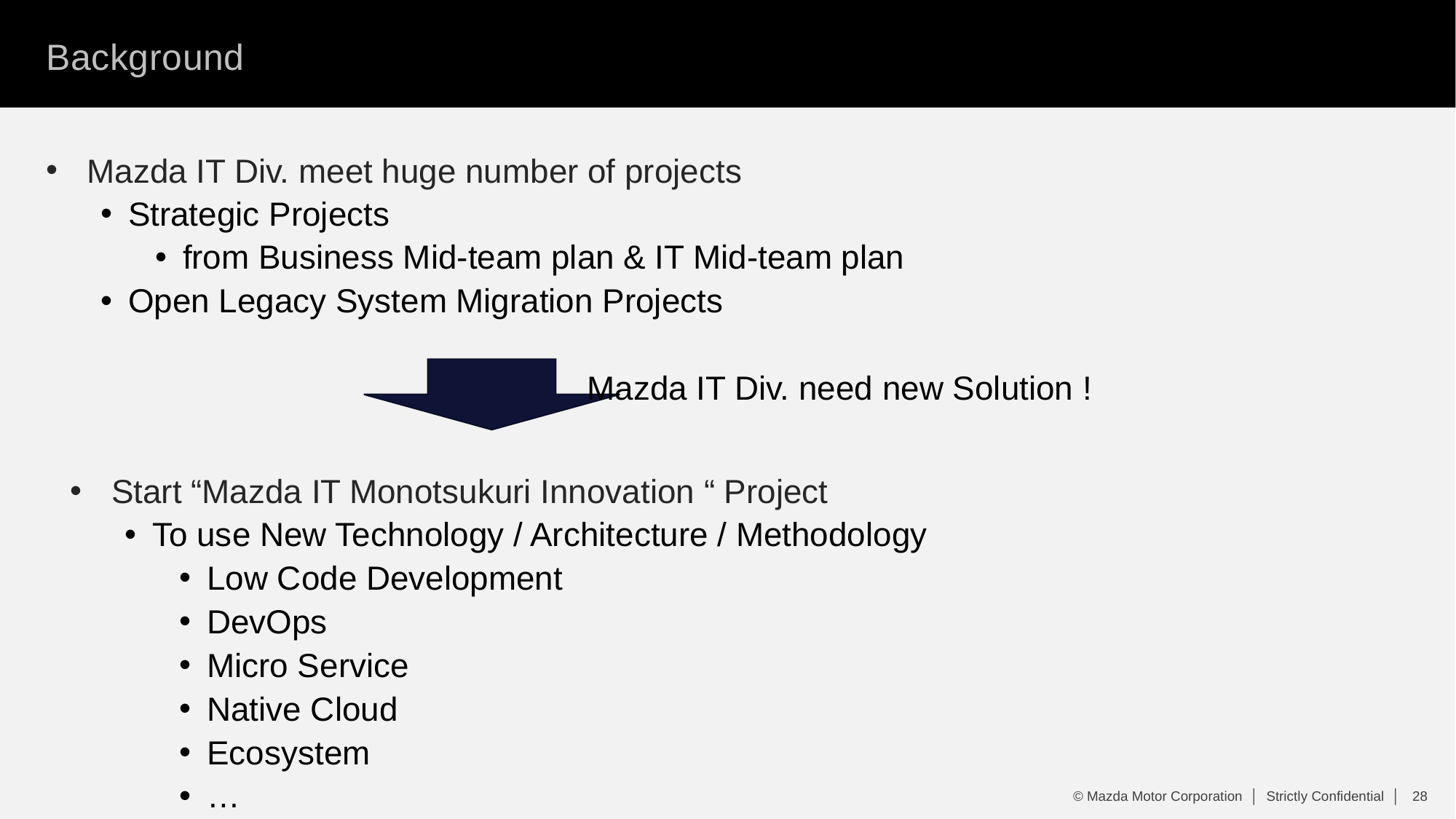

Background
Mazda IT Div. meet huge number of projects
Strategic Projects
from Business Mid-team plan & IT Mid-team plan
Open Legacy System Migration Projects

Mazda IT Div. need new Solution !
Start “Mazda IT Monotsukuri Innovation “ Project
To use New Technology / Architecture / Methodology
Low Code Development
DevOps
Micro Service
Native Cloud
Ecosystem
…
 © Mazda Motor Corporation  │  Strictly Confidential  │
28